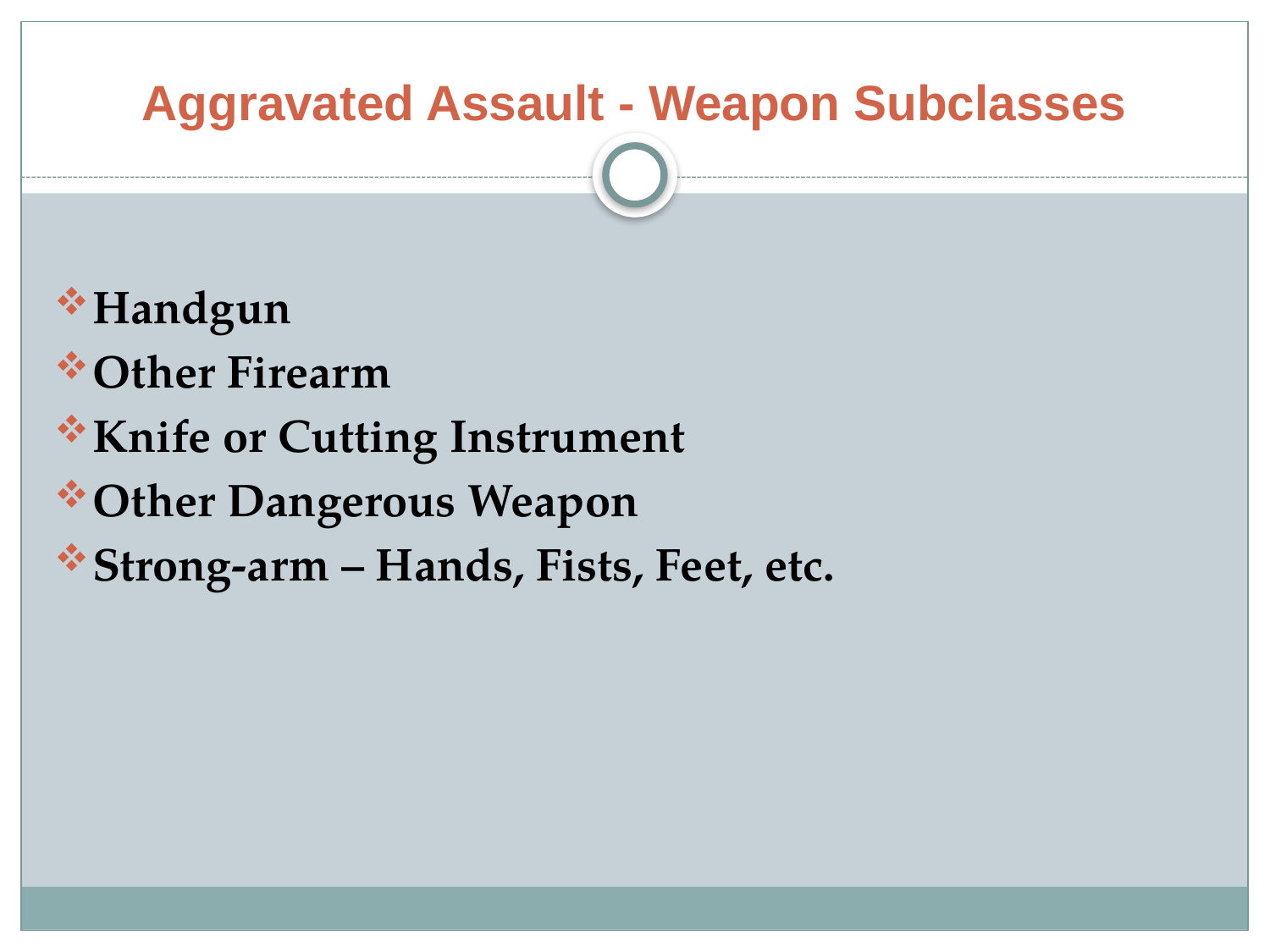

# Aggravated Assault - Weapon Subclasses

Handgun
Other Firearm
Knife or Cutting Instrument
Other Dangerous Weapon
Strong-arm – Hands, Fists, Feet, etc.